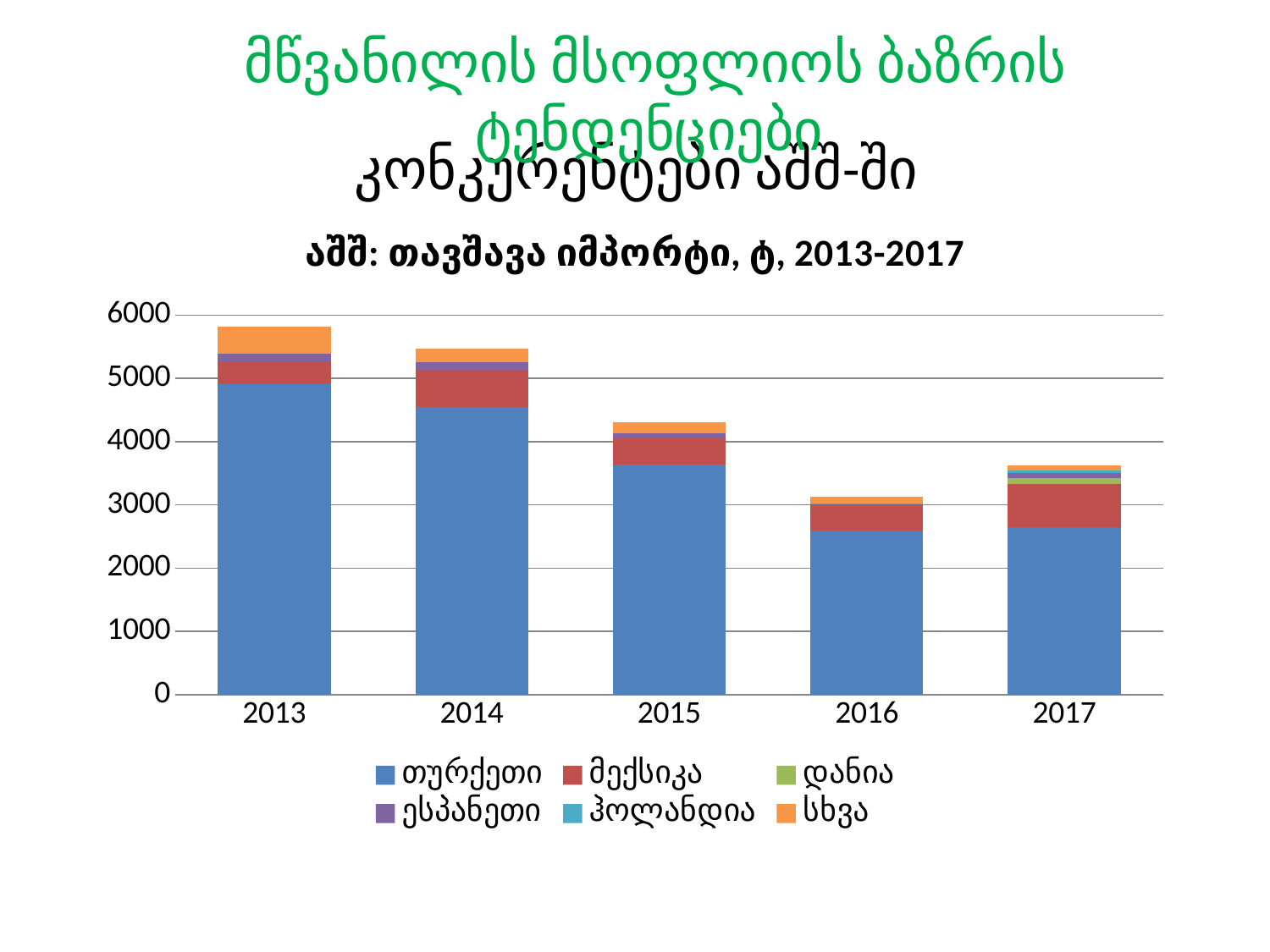

მწვანილის მსოფლიოს ბაზრის ტენდენციები
კონკურენტები აშშ-ში

### Chart: აშშ: თავშავა იმპორტი, ტ, 2013-2017

| Category | თურქეთი | მექსიკა | დანია | ესპანეთი | ჰოლანდია | სხვა |
|---|---|---|---|---|---|---|
| 2013 | 4911.63 | 343.373 | 0.0 | 133.786 | 0.0 | 430.737 |
| 2014 | 4544.012 | 589.722 | 0.0 | 120.402 | 0.0 | 219.433 |
| 2015 | 3632.29 | 425.066 | 0.0 | 73.986 | 0.0 | 167.886 |
| 2016 | 2588.2 | 399.974 | 0.0 | 28.847 | 5.04 | 106.861 |
| 2017 | 2643.529 | 689.247 | 93.462 | 73.056 | 37.484 | 85.217 |